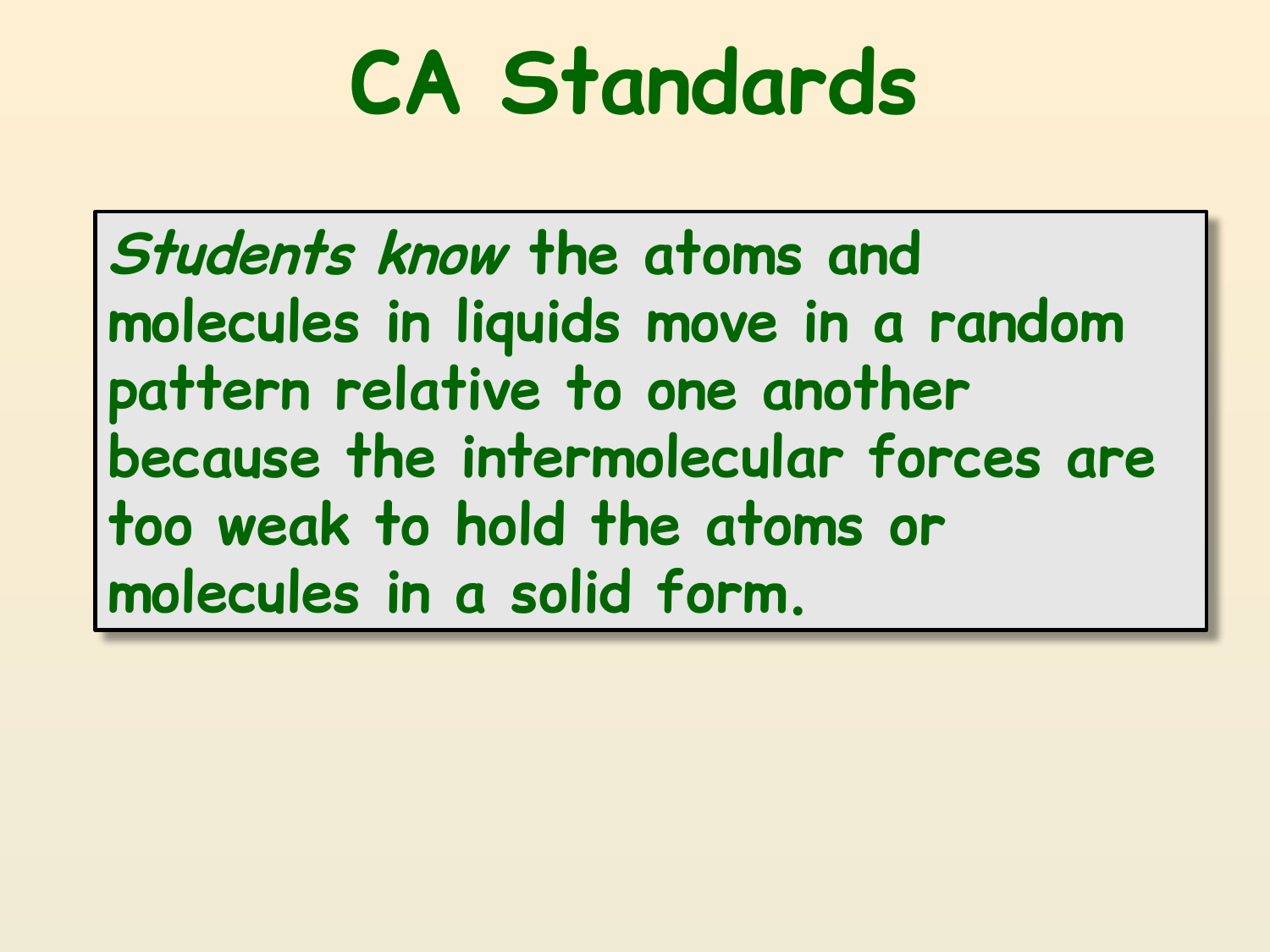

# CA Standards
Students know the atoms and molecules in liquids move in a random pattern relative to one another because the intermolecular forces are too weak to hold the atoms or molecules in a solid form.